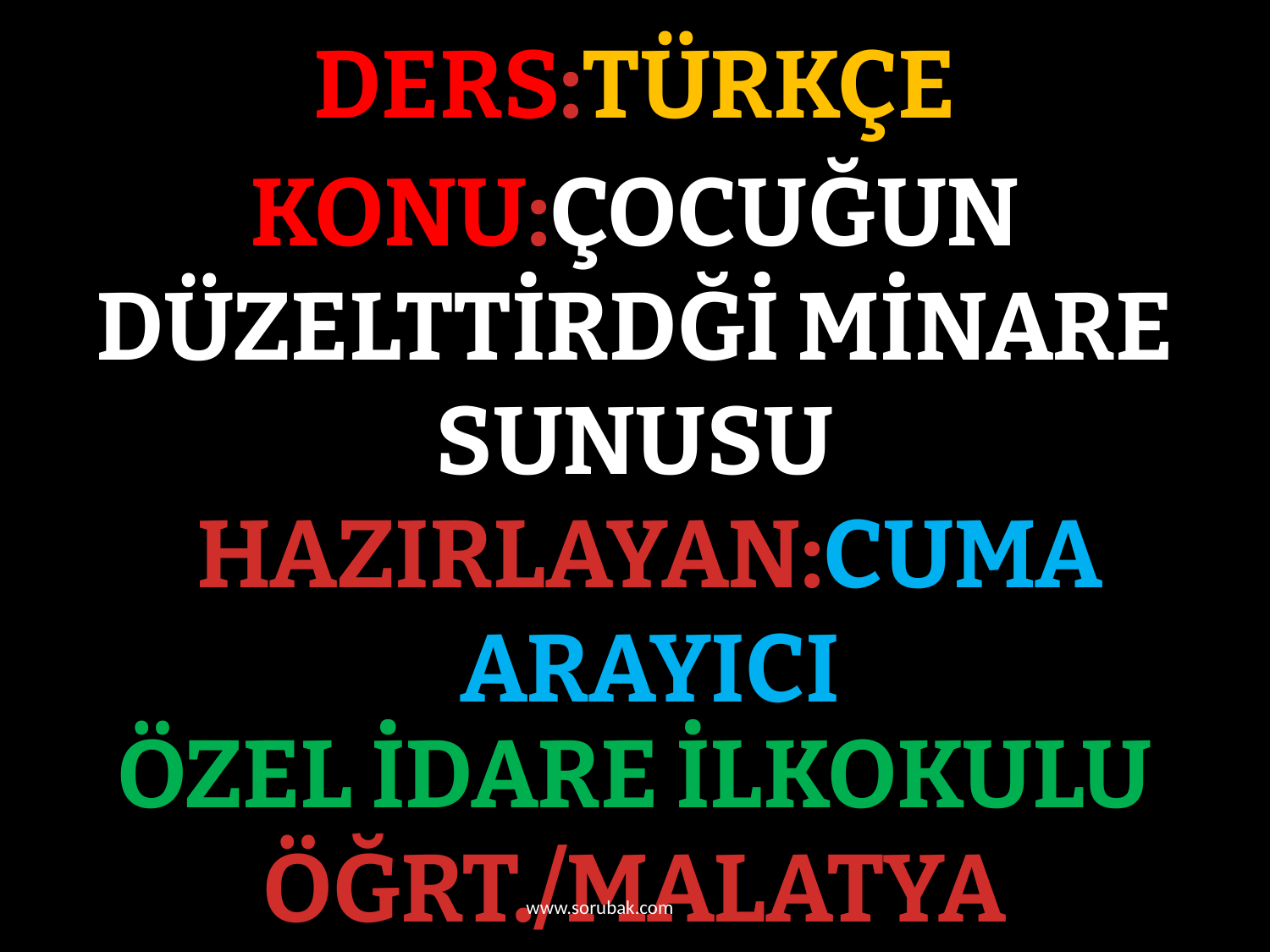

DERS:TÜRKÇE
KONU:ÇOCUĞUN DÜZELTTİRDĞİ MİNARE SUNUSU
HAZIRLAYAN:CUMA ARAYICI
ÖZEL İDARE İLKOKULU ÖĞRT./MALATYA
www.sorubak.com